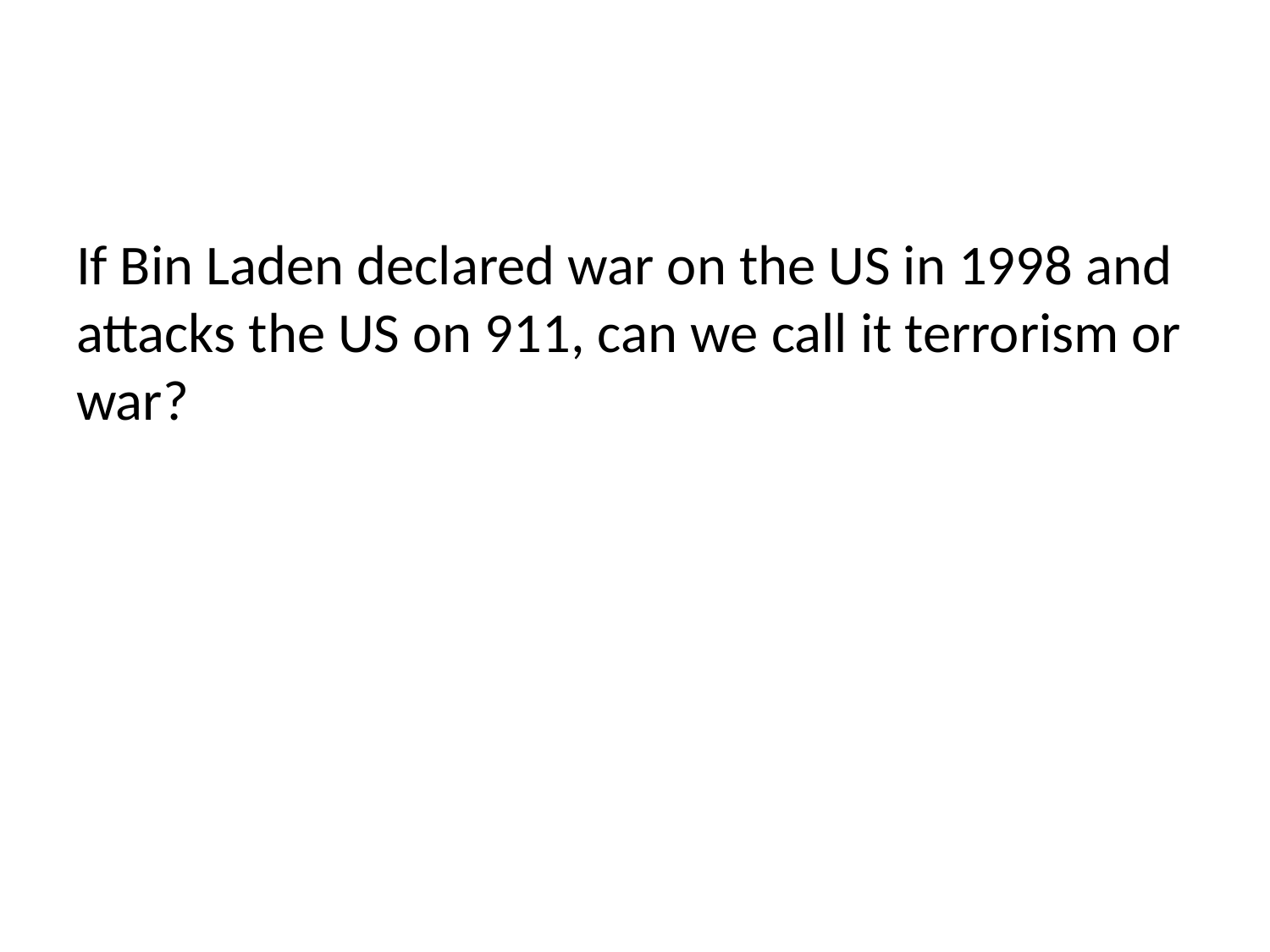

If Bin Laden declared war on the US in 1998 and attacks the US on 911, can we call it terrorism or war?